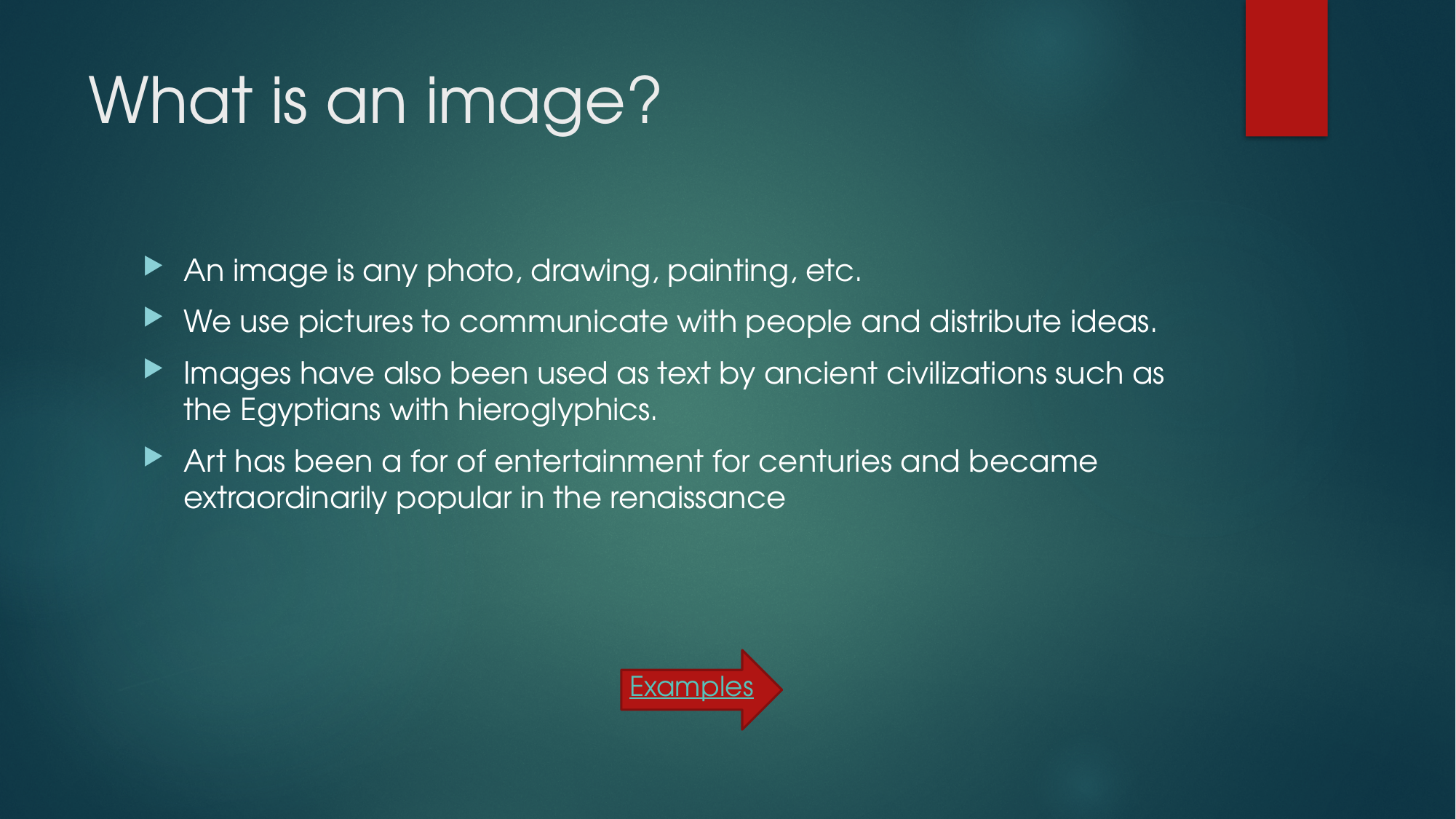

# What is an image?
An image is any photo, drawing, painting, etc.
We use pictures to communicate with people and distribute ideas.
Images have also been used as text by ancient civilizations such as the Egyptians with hieroglyphics.
Art has been a for of entertainment for centuries and became extraordinarily popular in the renaissance

Examples